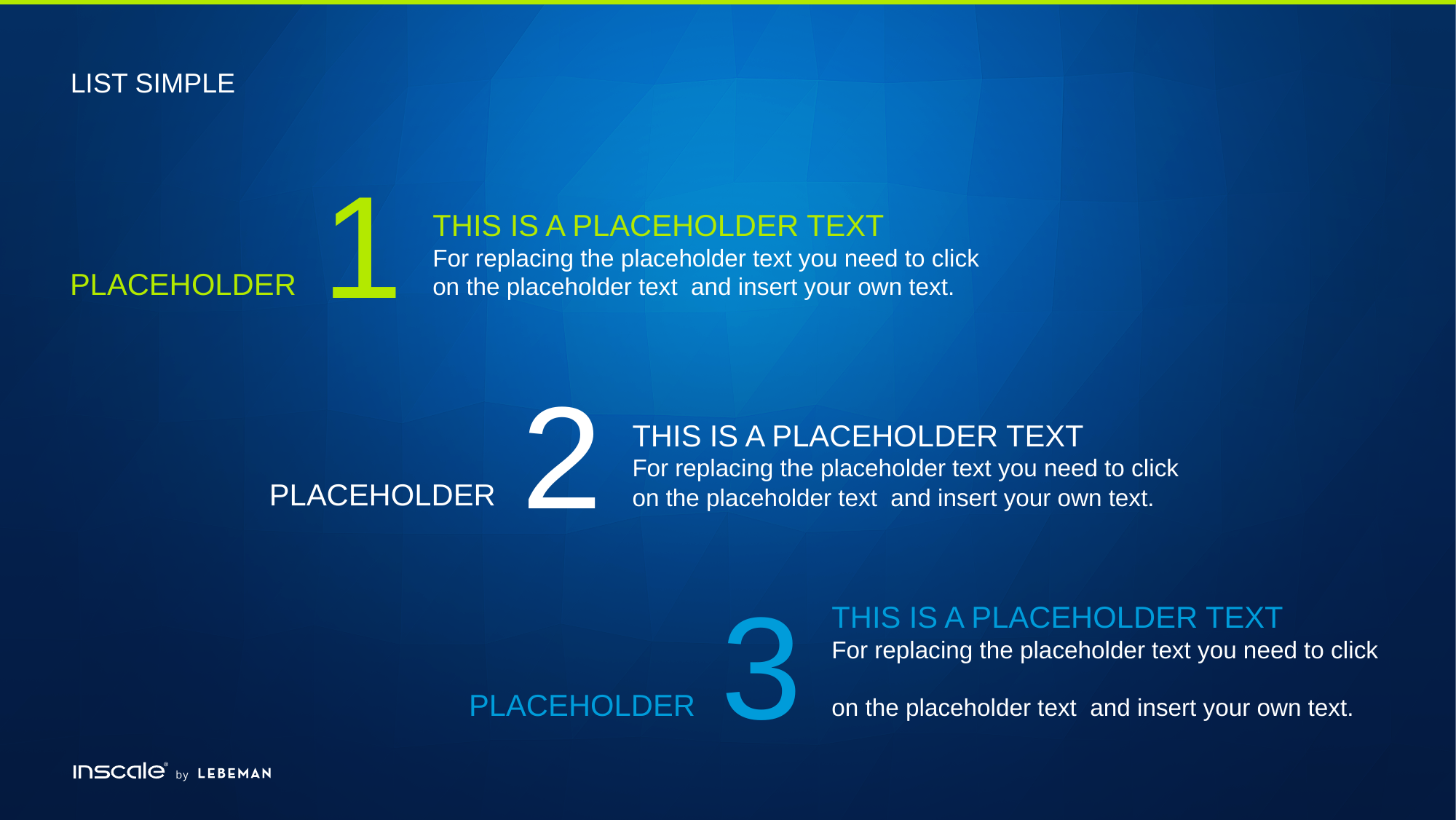

# List simple

1
This is a placeholder text
For replacing the placeholder text you need to click
on the placeholder text  and insert your own text.
Placeholder
2
This is a placeholder text
For replacing the placeholder text you need to click
on the placeholder text  and insert your own text.
Placeholder
3
This is a placeholder text
For replacing the placeholder text you need to click
on the placeholder text  and insert your own text.
Placeholder